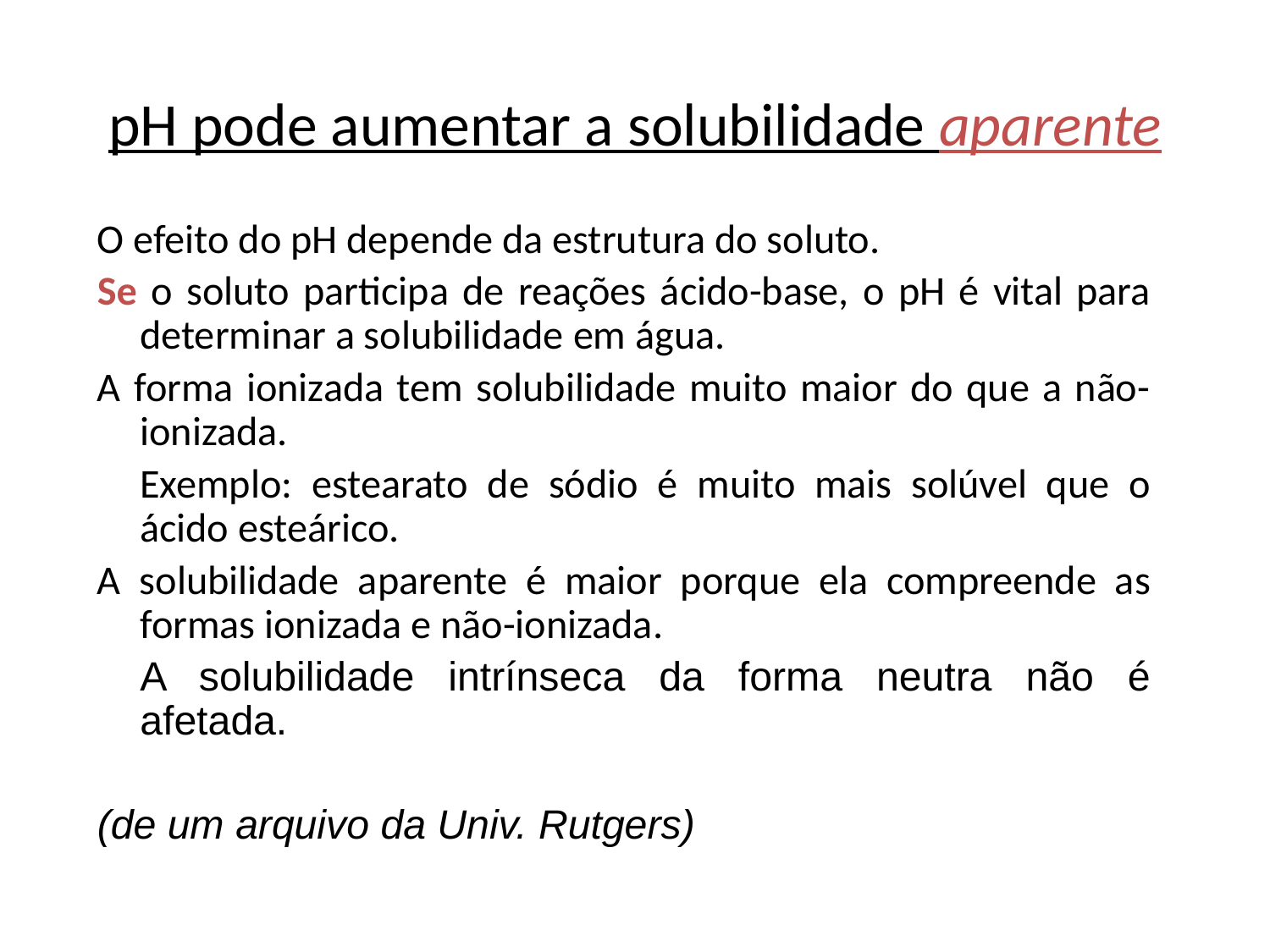

# pH pode aumentar a solubilidade aparente
O efeito do pH depende da estrutura do soluto.
Se o soluto participa de reações ácido-base, o pH é vital para determinar a solubilidade em água.
A forma ionizada tem solubilidade muito maior do que a não-ionizada.
	Exemplo: estearato de sódio é muito mais solúvel que o ácido esteárico.
A solubilidade aparente é maior porque ela compreende as formas ionizada e não-ionizada.
	A solubilidade intrínseca da forma neutra não é afetada.

(de um arquivo da Univ. Rutgers)